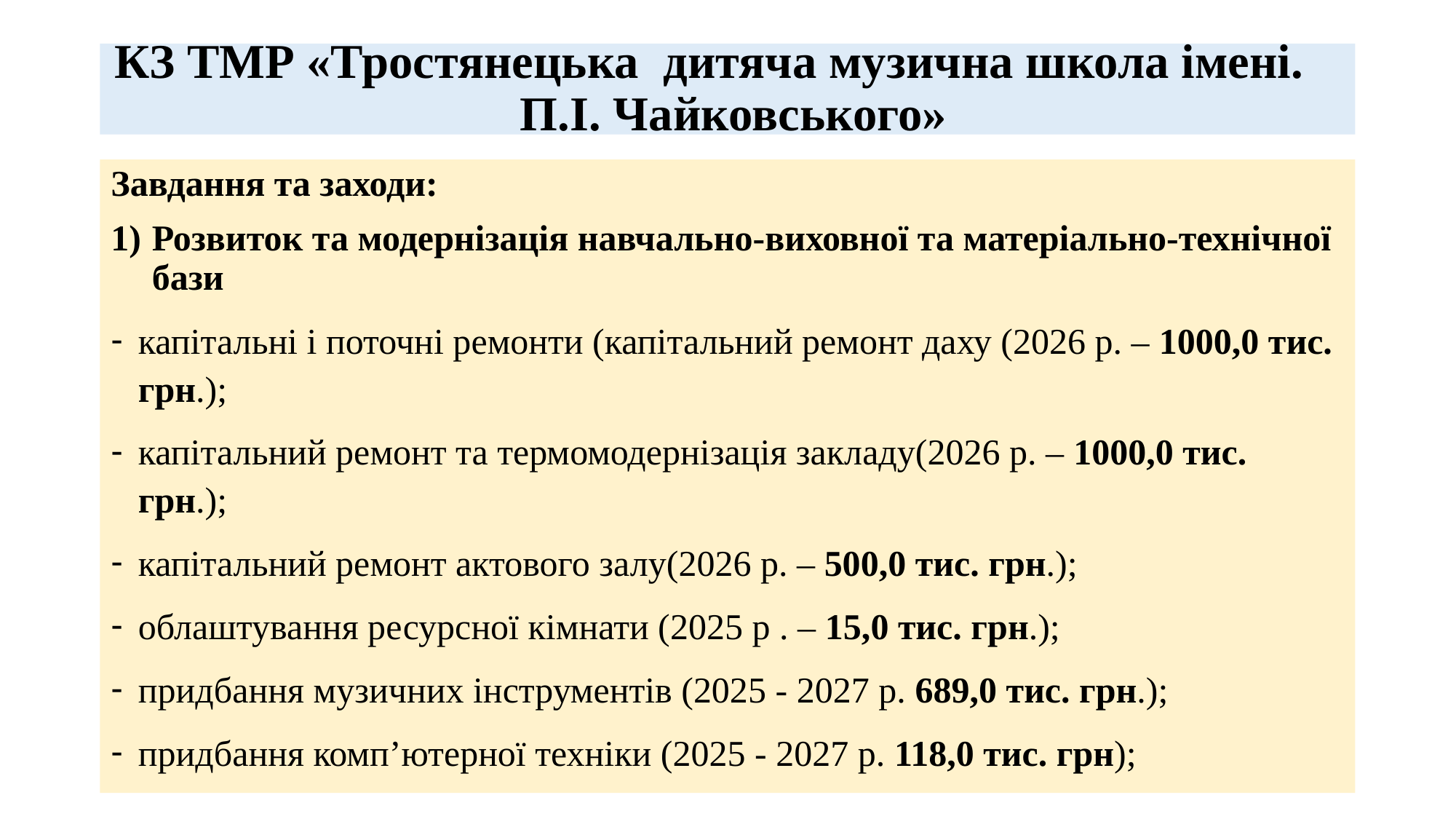

# КЗ ТМР «Тростянецька  дитяча музична школа імені.     П.І. Чайковського»
Завдання та заходи:
Розвиток та модернізація навчально-виховної та матеріально-технічної бази
капітальні і поточні ремонти (капітальний ремонт даху (2026 р. – 1000,0 тис. грн.);
капітальний ремонт та термомодернізація закладу(2026 р. – 1000,0 тис. грн.);
капітальний ремонт актового залу(2026 р. – 500,0 тис. грн.);
облаштування ресурсної кімнати (2025 р . – 15,0 тис. грн.);
придбання музичних інструментів (2025 - 2027 р. 689,0 тис. грн.);
придбання комп’ютерної техніки (2025 - 2027 р. 118,0 тис. грн);